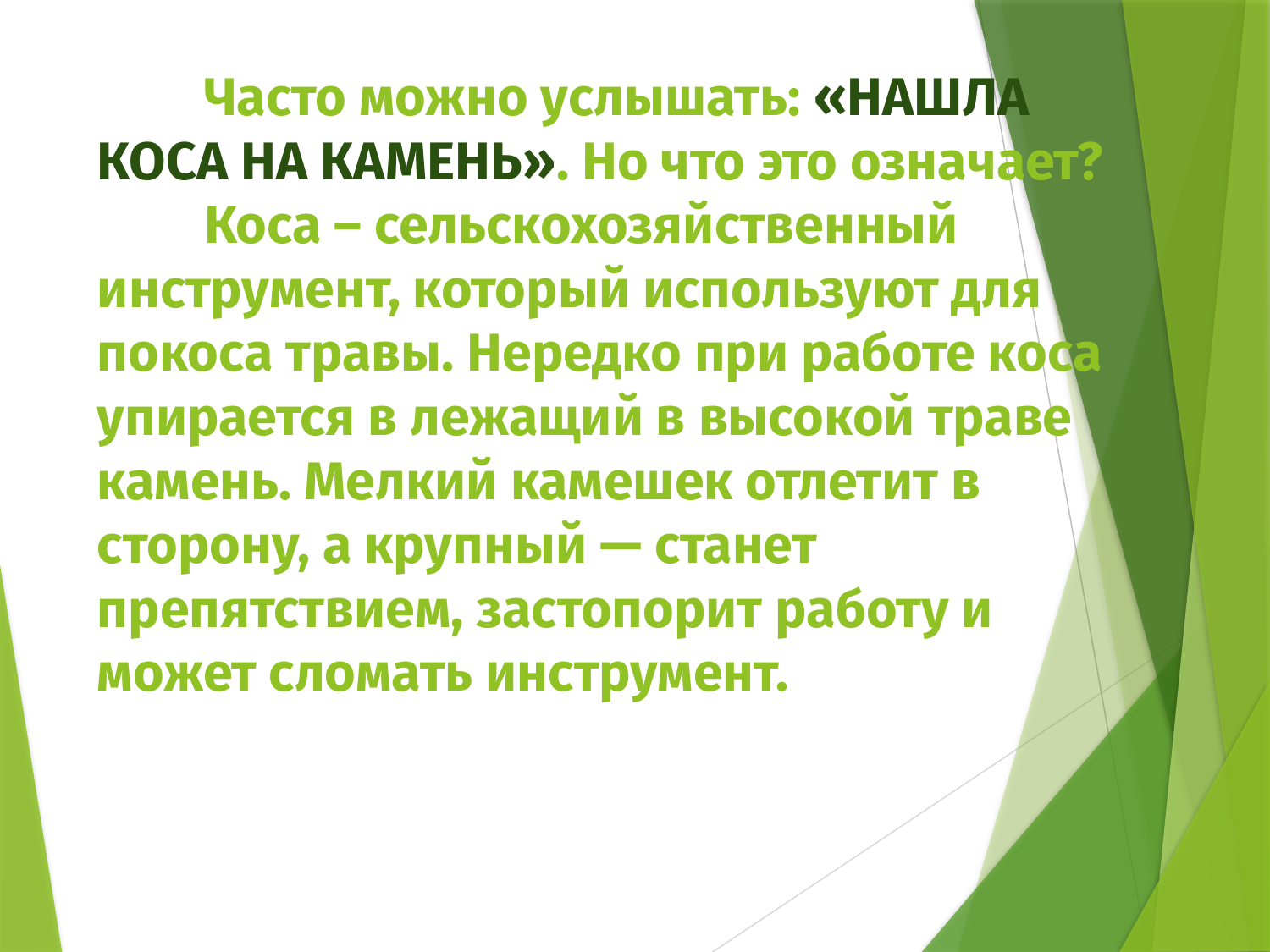

# Часто можно услышать: «НАШЛА КОСА НА КАМЕНЬ». Но что это означает? Коса – сельскохозяйственный инструмент, который используют для покоса травы. Нередко при работе коса упирается в лежащий в высокой траве камень. Мелкий камешек отлетит в сторону, а крупный — станет препятствием, застопорит работу и может сломать инструмент.